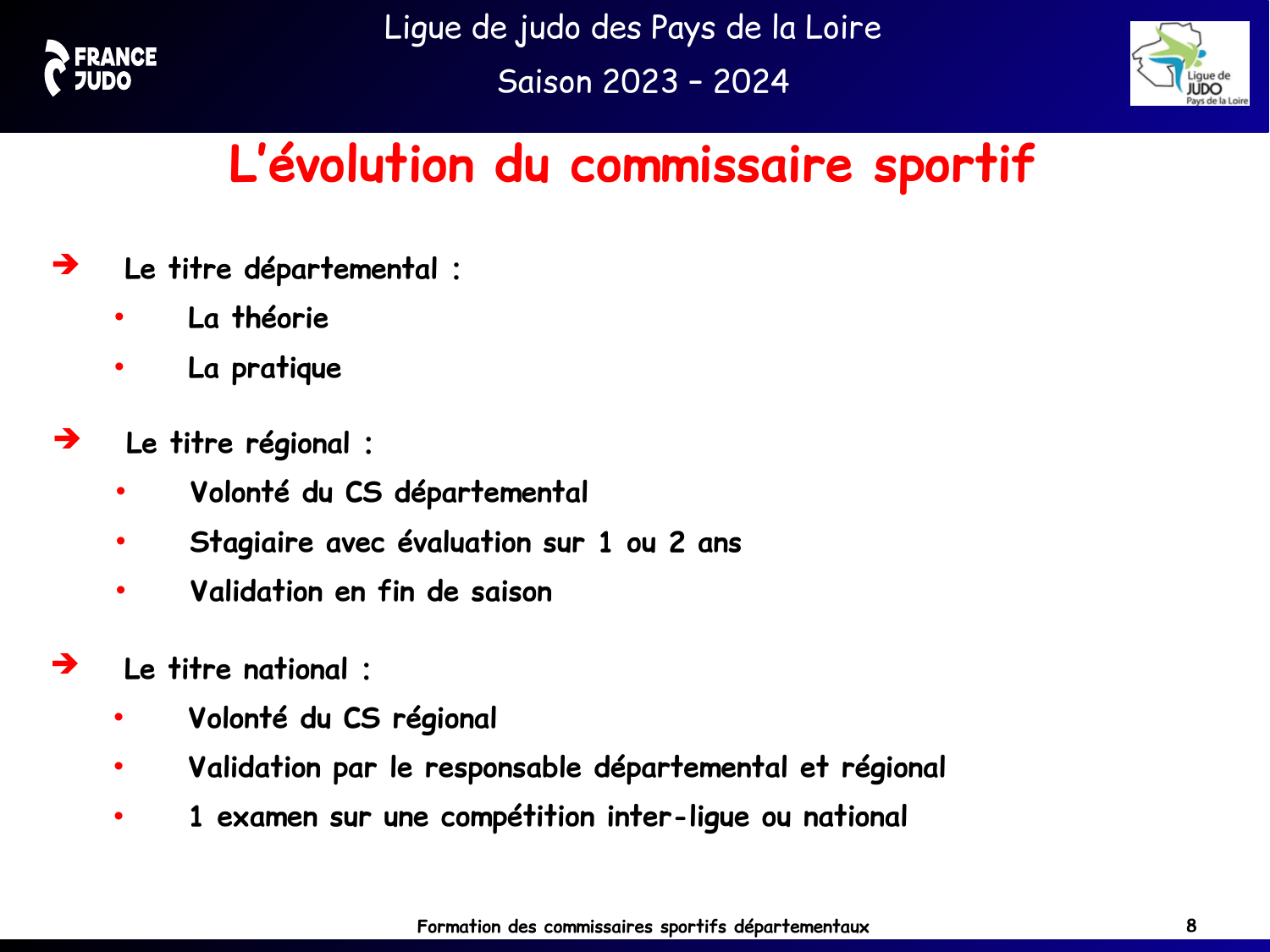

L’évolution du commissaire sportif
Le titre départemental :
La théorie
La pratique
Le titre régional :
Volonté du CS départemental
Stagiaire avec évaluation sur 1 ou 2 ans
Validation en fin de saison
Le titre national :
Volonté du CS régional
Validation par le responsable départemental et régional
1 examen sur une compétition inter-ligue ou national